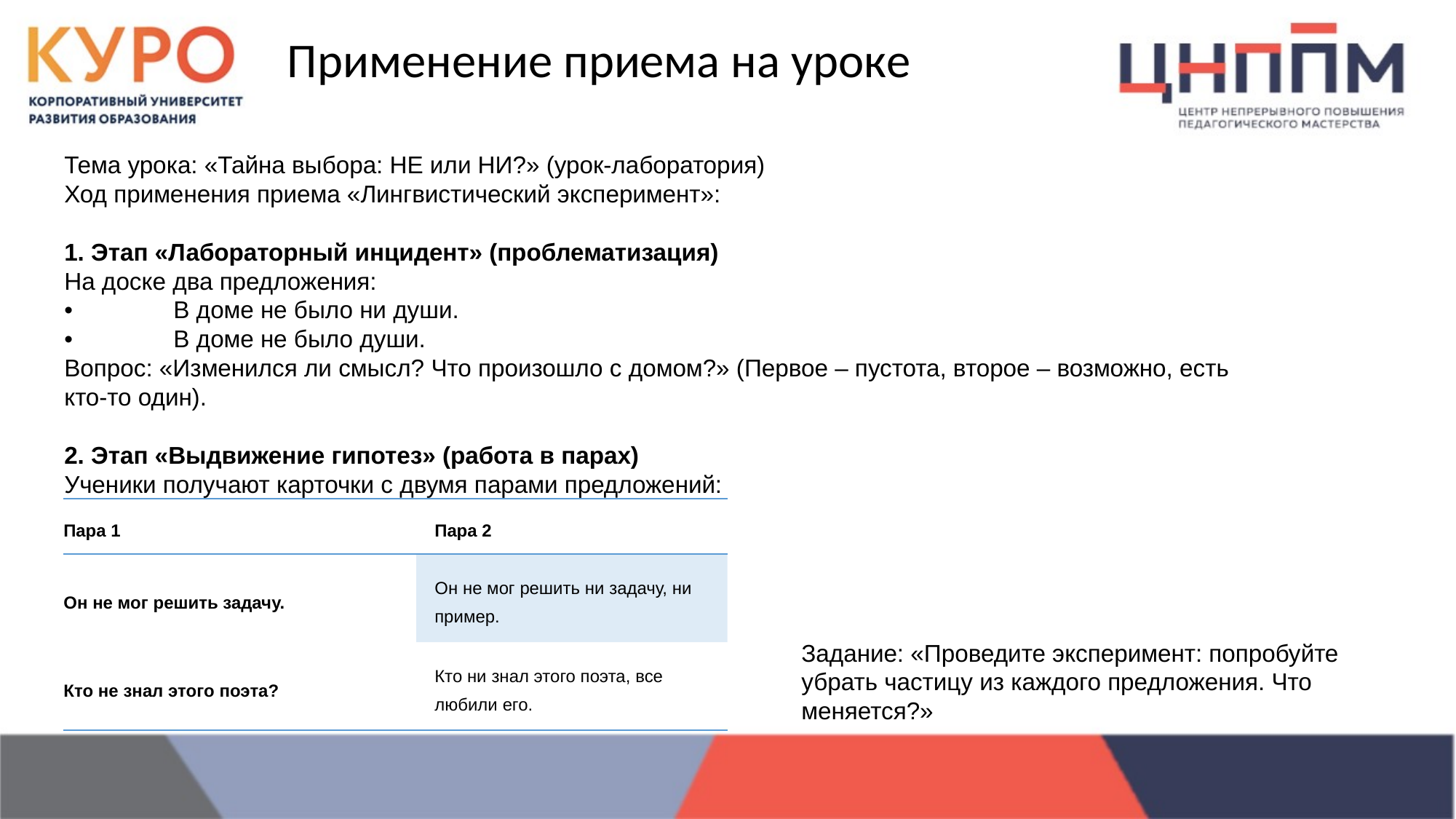

# Применение приема на уроке
Тема урока: «Тайна выбора: НЕ или НИ?» (урок-лаборатория)
Ход применения приема «Лингвистический эксперимент»:

1. Этап «Лабораторный инцидент» (проблематизация)
На доске два предложения:
•	В доме не было ни души.
•	В доме не было души.
Вопрос: «Изменился ли смысл? Что произошло с домом?» (Первое – пустота, второе – возможно, есть кто-то один).

2. Этап «Выдвижение гипотез» (работа в парах)
Ученики получают карточки с двумя парами предложений:

| Пара 1 | Пара 2 |
| --- | --- |
| Он не мог решить задачу. | Он не мог решить ни задачу, ни пример. |
| Кто не знал этого поэта? | Кто ни знал этого поэта, все любили его. |
Задание: «Проведите эксперимент: попробуйте убрать частицу из каждого предложения. Что меняется?»